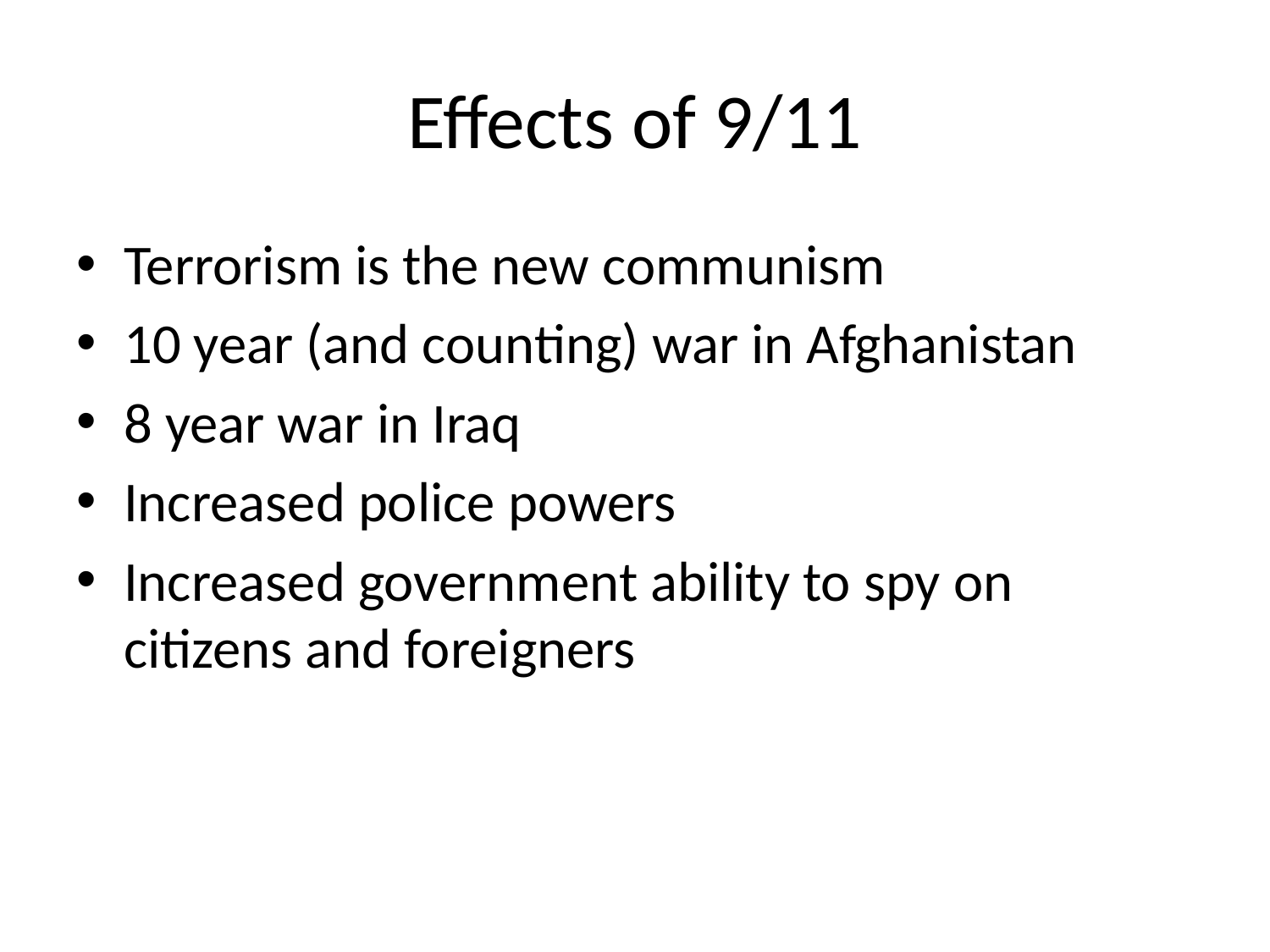

# Effects of 9/11
Terrorism is the new communism
10 year (and counting) war in Afghanistan
8 year war in Iraq
Increased police powers
Increased government ability to spy on citizens and foreigners